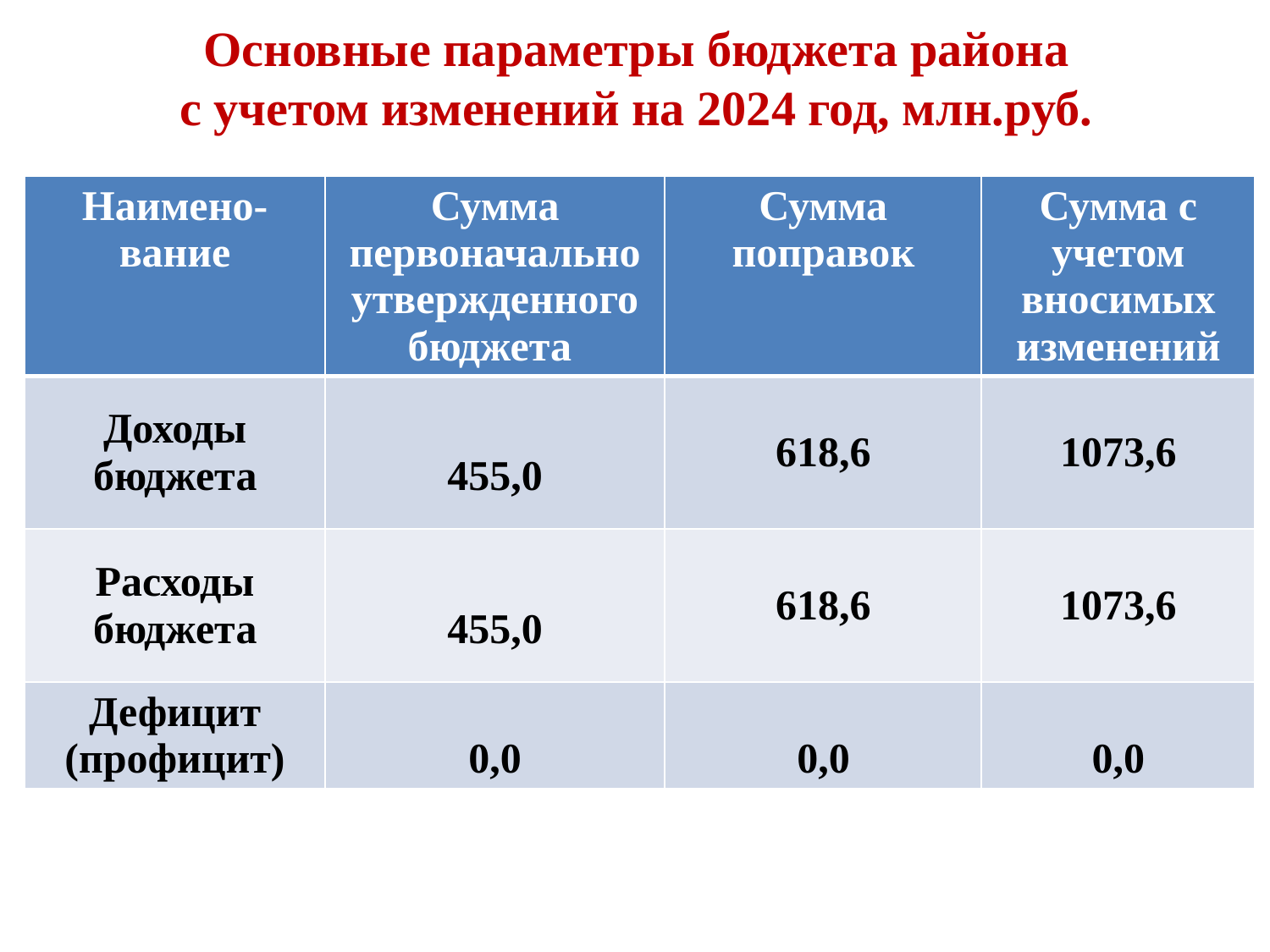

# Основные параметры бюджета района с учетом изменений на 2024 год, млн.руб.
| Наимено-вание | Сумма первоначально утвержденного бюджета | Сумма поправок | Сумма с учетом вносимых изменений |
| --- | --- | --- | --- |
| Доходы бюджета | 455,0 | 618,6 | 1073,6 |
| Расходы бюджета | 455,0 | 618,6 | 1073,6 |
| Дефицит (профицит) | 0,0 | 0,0 | 0,0 |